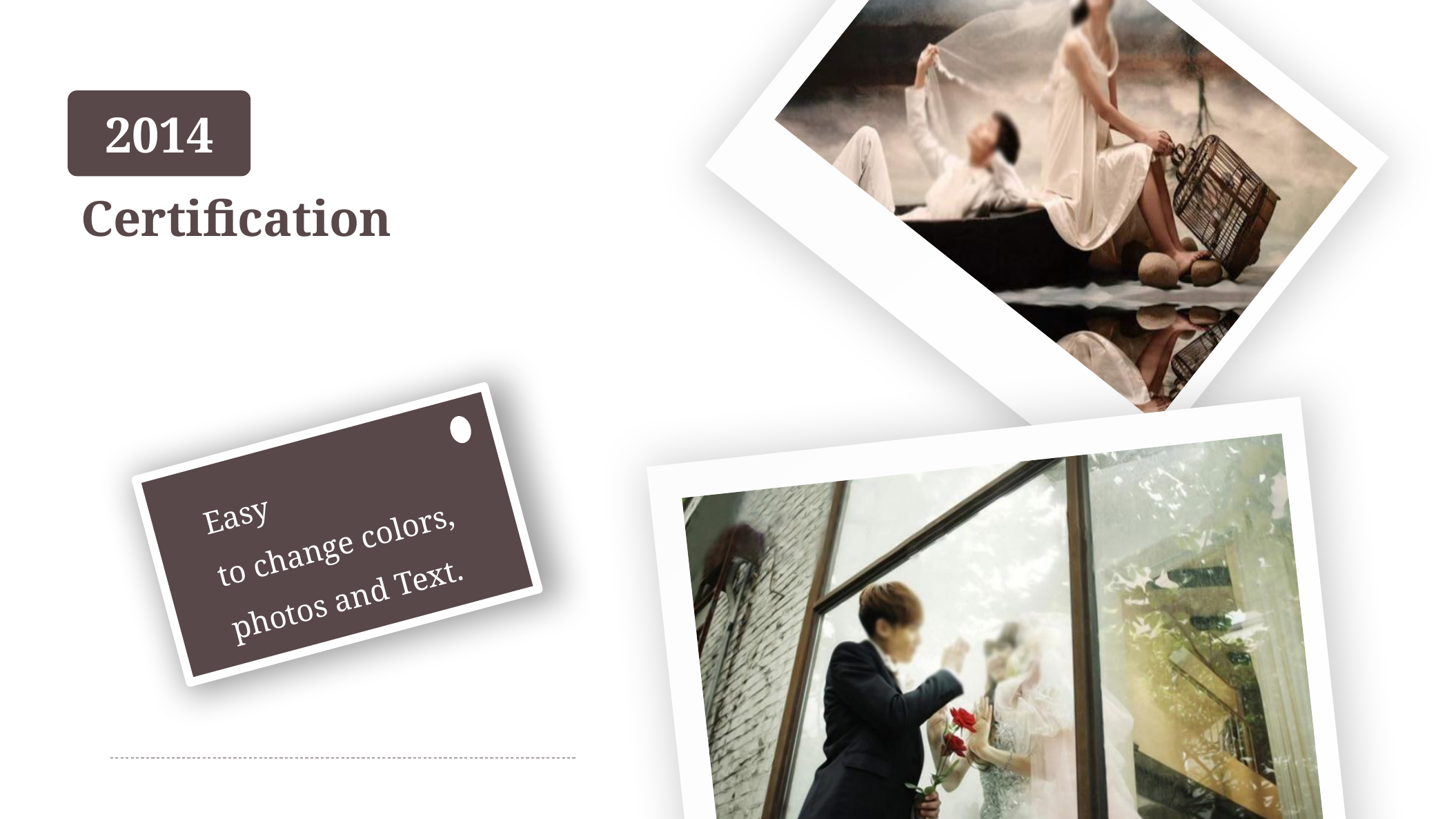

2014
Certification
Easy
to change colors,
photos and Text.